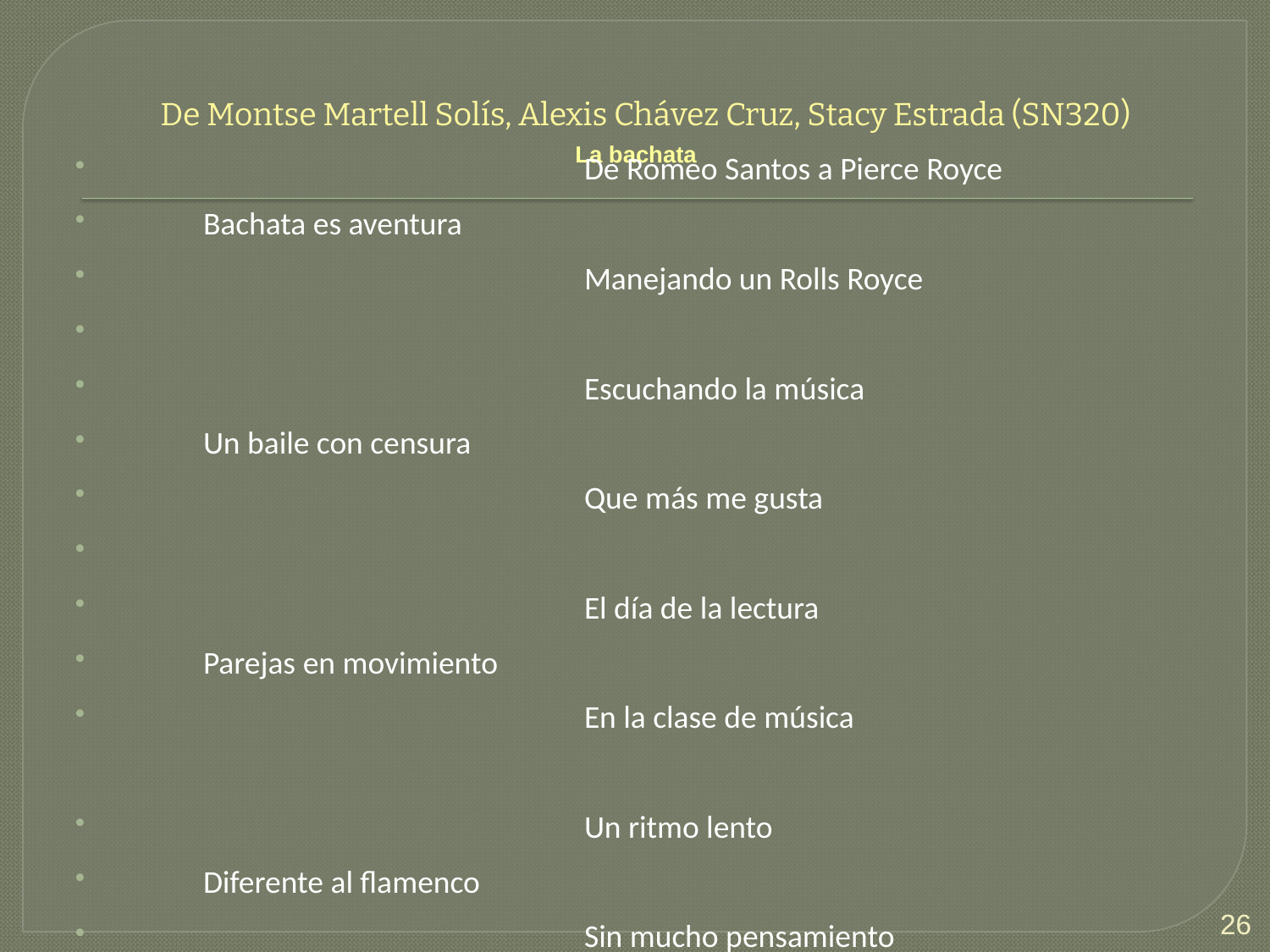

# La bachata
De Montse Martell Solís, Alexis Chávez Cruz, Stacy Estrada (SN320)
				De Romeo Santos a Pierce Royce
	Bachata es aventura
				Manejando un Rolls Royce

				Escuchando la música
	Un baile con censura
				Que más me gusta

				El día de la lectura
	Parejas en movimiento
				En la clase de música

				Un ritmo lento
 	Diferente al flamenco
				Sin mucho pensamiento

Por Montse Martell Solis, Alexis Chávez Cruz, Stacy Estrada
SN 320

26